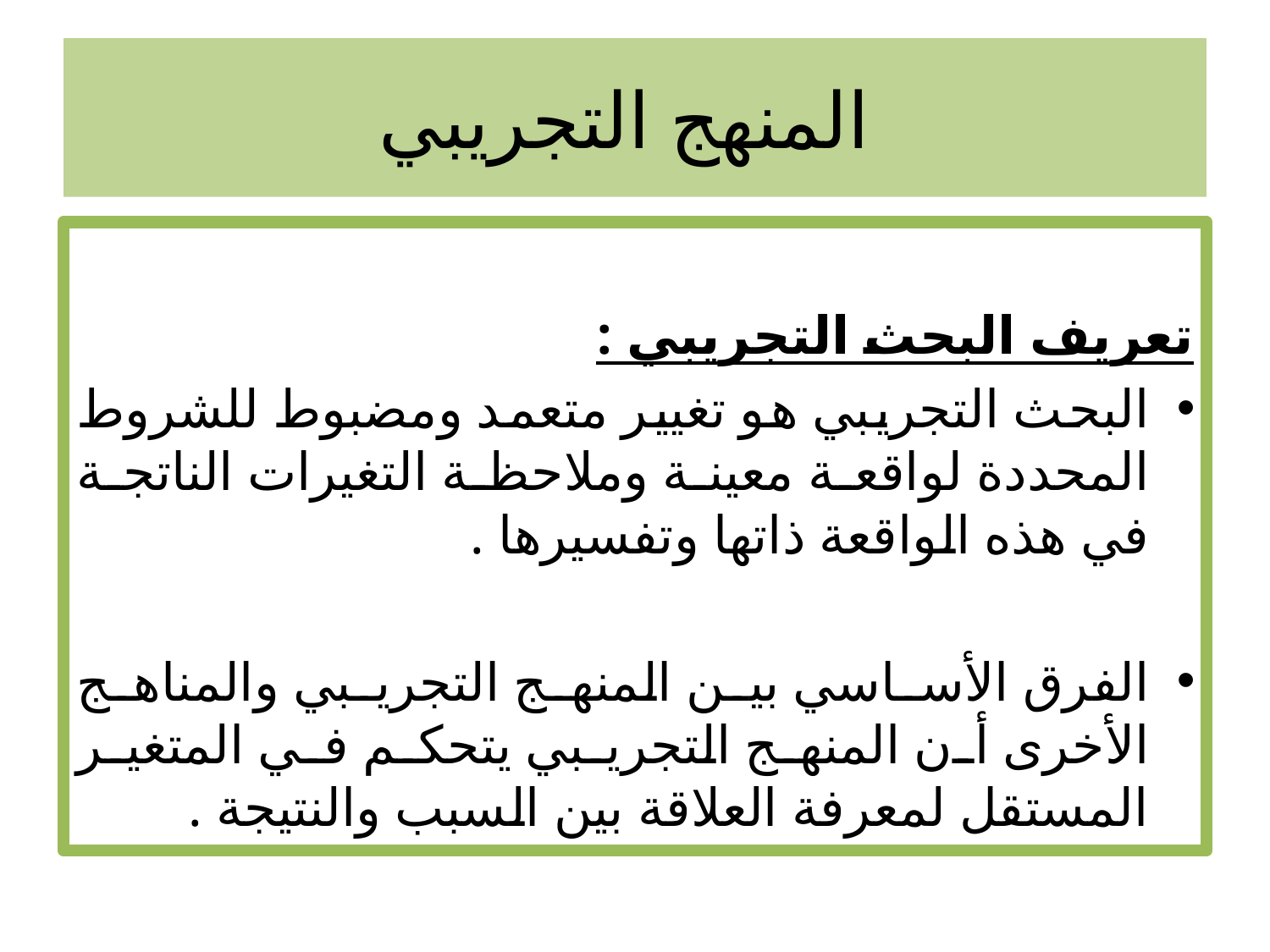

# المنهج التجريبي

تعريف البحث التجريبي :
البحث التجريبي هو تغيير متعمد ومضبوط للشروط المحددة لواقعة معينة وملاحظة التغيرات الناتجة في هذه الواقعة ذاتها وتفسيرها .

الفرق الأساسي بين المنهج التجريبي والمناهج الأخرى أن المنهج التجريبي يتحكم في المتغير المستقل لمعرفة العلاقة بين السبب والنتيجة .